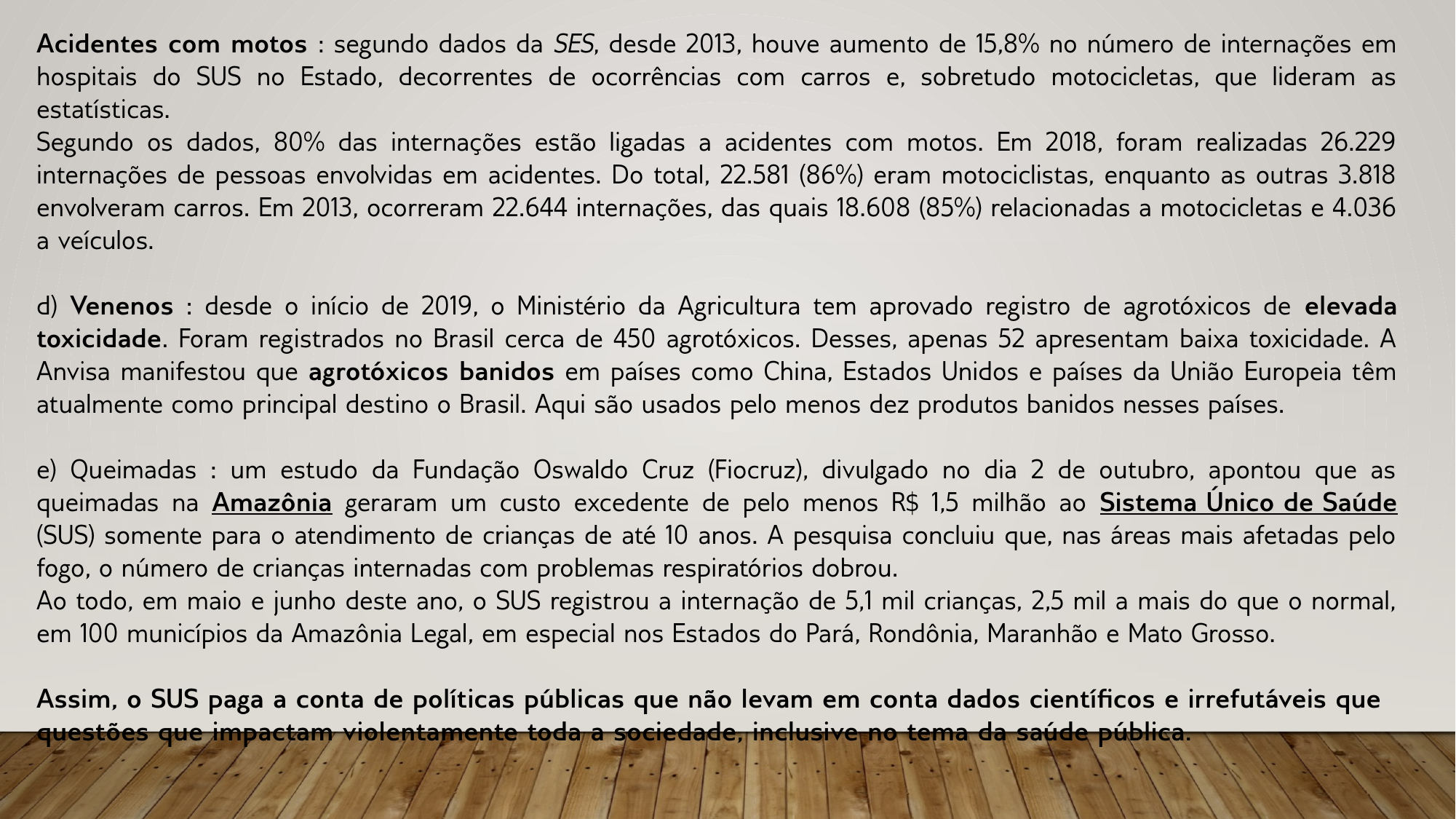

Acidentes com motos : segundo dados da SES, desde 2013, houve aumento de 15,8% no número de internações em hospitais do SUS no Estado, decorrentes de ocorrências com carros e, sobretudo motocicletas, que lideram as estatísticas.
Segundo os dados, 80% das internações estão ligadas a acidentes com motos. Em 2018, foram realizadas 26.229 internações de pessoas envolvidas em acidentes. Do total, 22.581 (86%) eram motociclistas, enquanto as outras 3.818 envolveram carros. Em 2013, ocorreram 22.644 internações, das quais 18.608 (85%) relacionadas a motocicletas e 4.036 a veículos.

d) Venenos : desde o início de 2019, o Ministério da Agricultura tem aprovado registro de agrotóxicos de elevada toxicidade. Foram registrados no Brasil cerca de 450 agrotóxicos. Desses, apenas 52 apresentam baixa toxicidade. A Anvisa manifestou que agrotóxicos banidos em países como China, Estados Unidos e países da União Europeia têm atualmente como principal destino o Brasil. Aqui são usados pelo menos dez produtos banidos nesses países.

e) Queimadas : um estudo da Fundação Oswaldo Cruz (Fiocruz), divulgado no dia 2 de outubro, apontou que as queimadas na Amazônia geraram um custo excedente de pelo menos R$ 1,5 milhão ao Sistema Único de Saúde (SUS) somente para o atendimento de crianças de até 10 anos. A pesquisa concluiu que, nas áreas mais afetadas pelo fogo, o número de crianças internadas com problemas respiratórios dobrou.
Ao todo, em maio e junho deste ano, o SUS registrou a internação de 5,1 mil crianças, 2,5 mil a mais do que o normal, em 100 municípios da Amazônia Legal, em especial nos Estados do Pará, Rondônia, Maranhão e Mato Grosso.

Assim, o SUS paga a conta de políticas públicas que não levam em conta dados científicos e irrefutáveis que questões que impactam violentamente toda a sociedade, inclusive no tema da saúde pública.